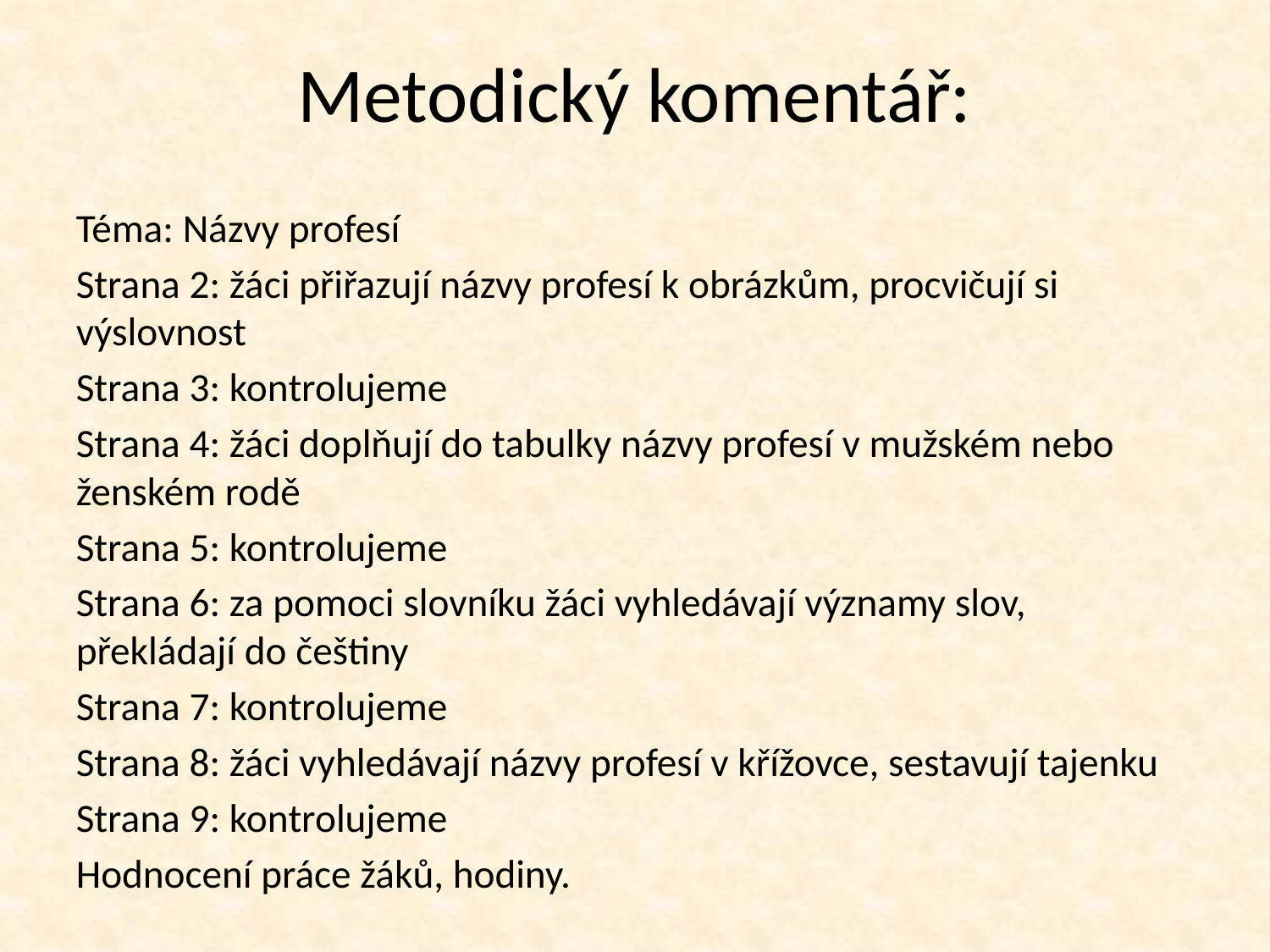

Metodický komentář:
Téma: Názvy profesí
Strana 2: žáci přiřazují názvy profesí k obrázkům, procvičují si výslovnost
Strana 3: kontrolujeme
Strana 4: žáci doplňují do tabulky názvy profesí v mužském nebo ženském rodě
Strana 5: kontrolujeme
Strana 6: za pomoci slovníku žáci vyhledávají významy slov, překládají do češtiny
Strana 7: kontrolujeme
Strana 8: žáci vyhledávají názvy profesí v křížovce, sestavují tajenku
Strana 9: kontrolujeme
Hodnocení práce žáků, hodiny.